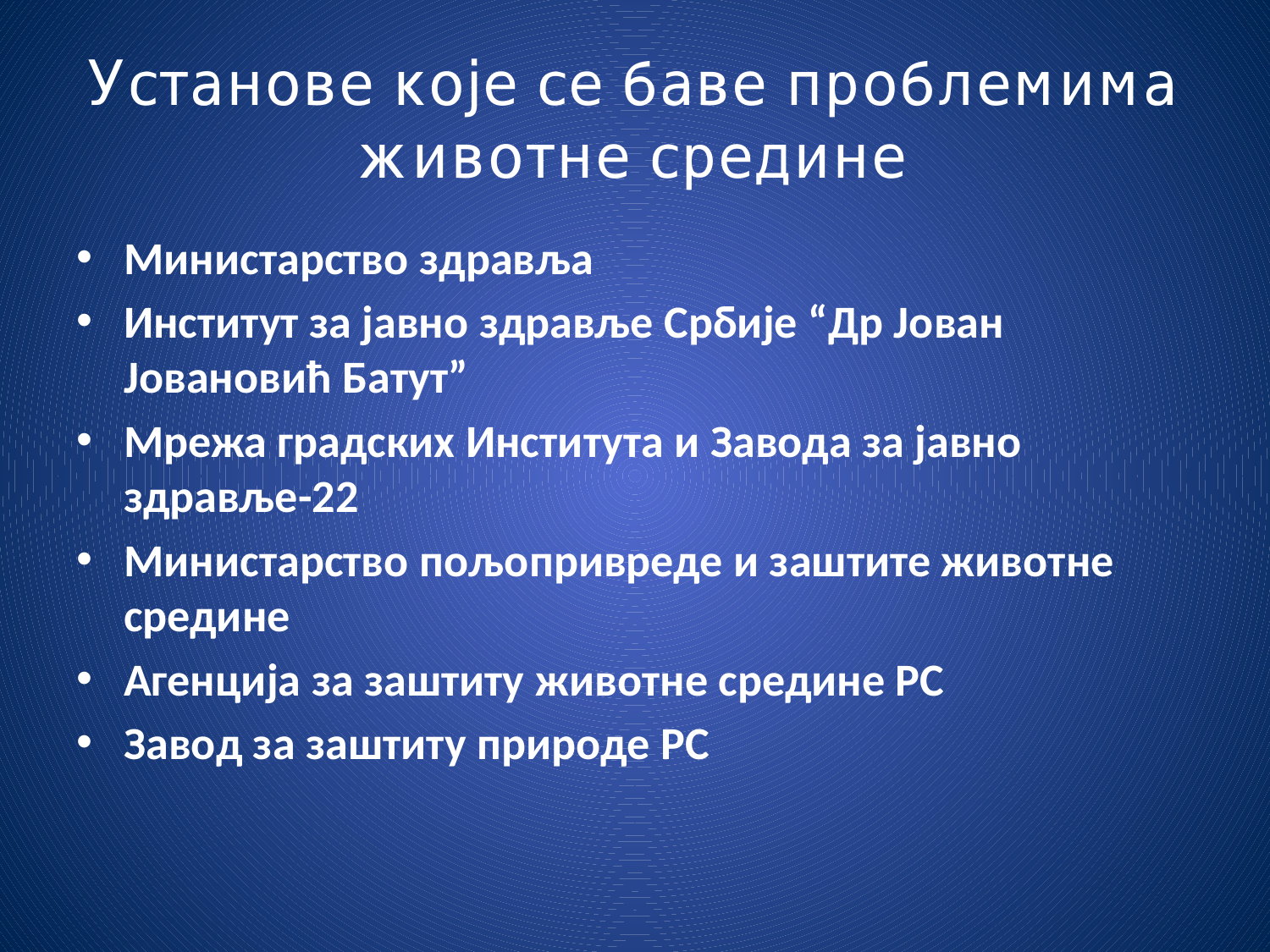

# Установе које се баве проблемима животне средине
Министарство здравља
Институт за јавно здравље Србије “Др Јован Јовановић Батут”
Мрежа градских Института и Завода за јавно здравље-22
Министарство пољопривреде и заштите животне средине
Агенција за заштиту животне средине РС
Завод за заштиту природе РС